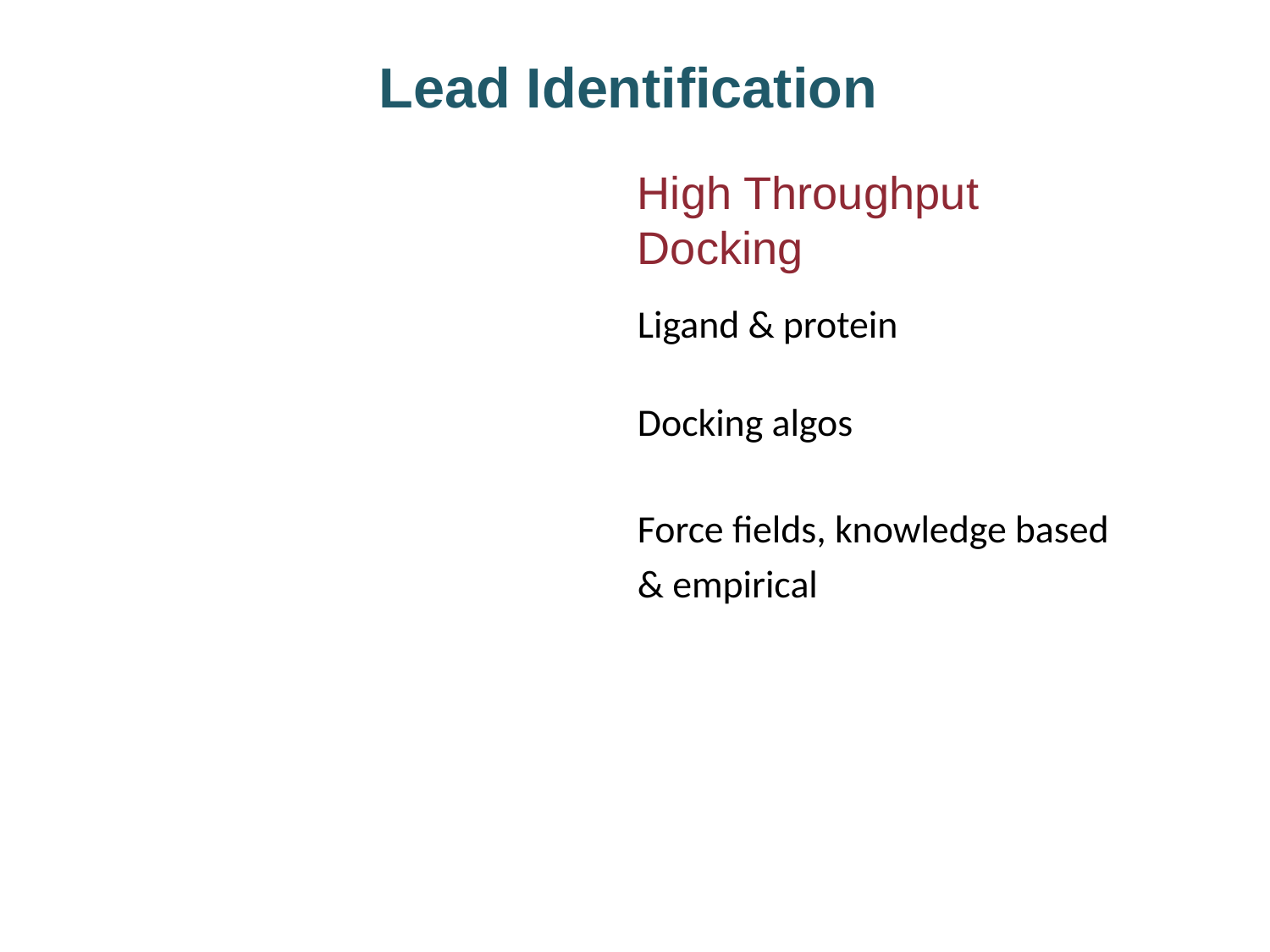

Lead Identification
High Throughput Docking
Ligand & protein
Docking algos
Force fields, knowledge based & empirical